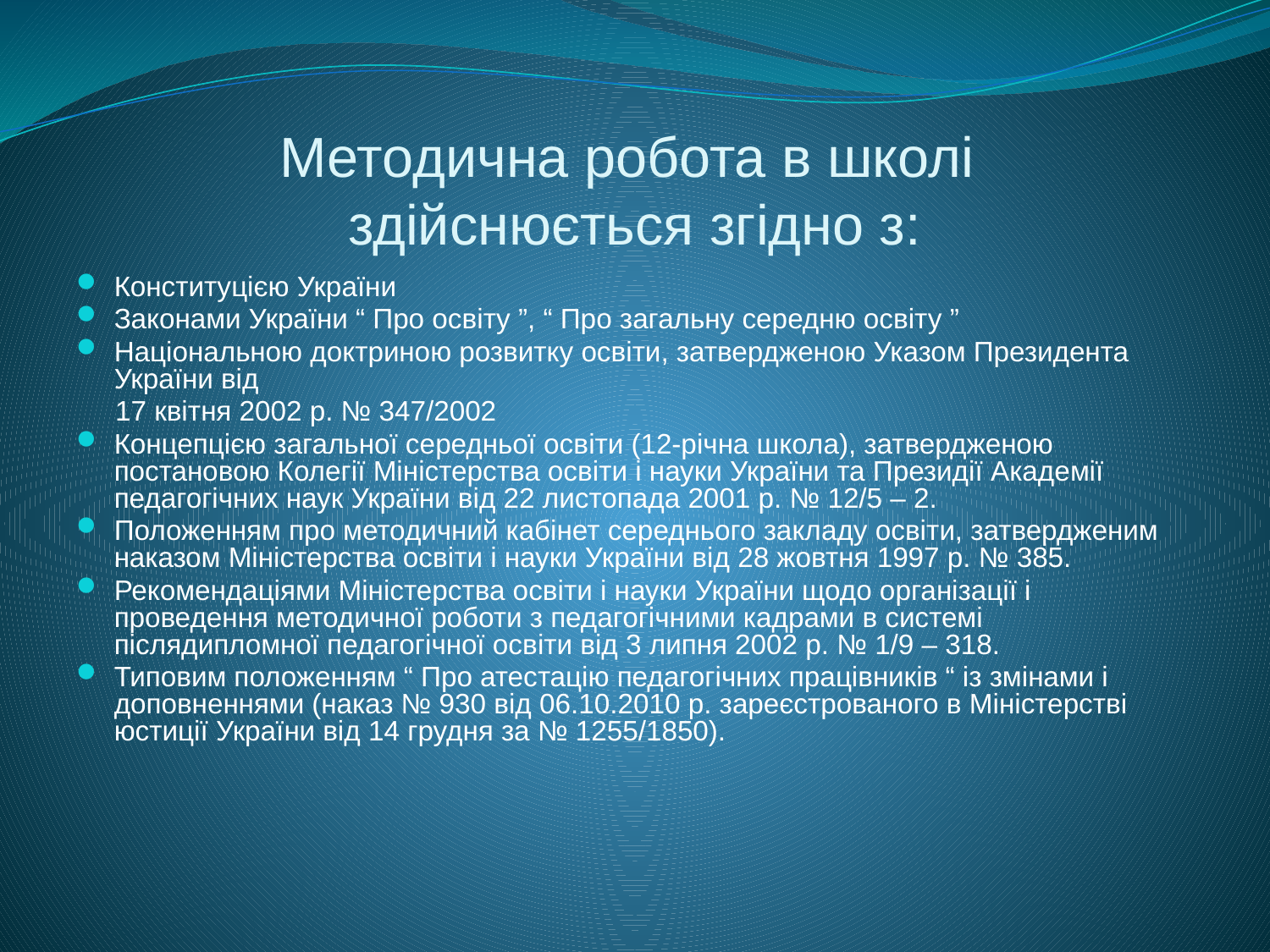

Методична робота в школі
здійснюється згідно з:
Конституцією України
Законами України “ Про освіту ”, “ Про загальну середню освіту ”
Національною доктриною розвитку освіти, затвердженою Указом Президента України від
     17 квітня 2002 р. № 347/2002
Концепцією загальної середньої освіти (12-річна школа), затвердженою постановою Колегії Міністерства освіти і науки України та Президії Академії педагогічних наук України від 22 листопада 2001 р. № 12/5 – 2.
Положенням про методичний кабінет середнього закладу освіти, затвердженим наказом Міністерства освіти і науки України від 28 жовтня 1997 р. № 385.
Рекомендаціями Міністерства освіти і науки України щодо організації і проведення методичної роботи з педагогічними кадрами в системі післядипломної педагогічної освіти від 3 липня 2002 р. № 1/9 – 318.
Типовим положенням “ Про атестацію педагогічних працівників “ із змінами і доповненнями (наказ № 930 від 06.10.2010 р. зареєстрованого в Міністерстві юстиції України від 14 грудня за № 1255/1850).